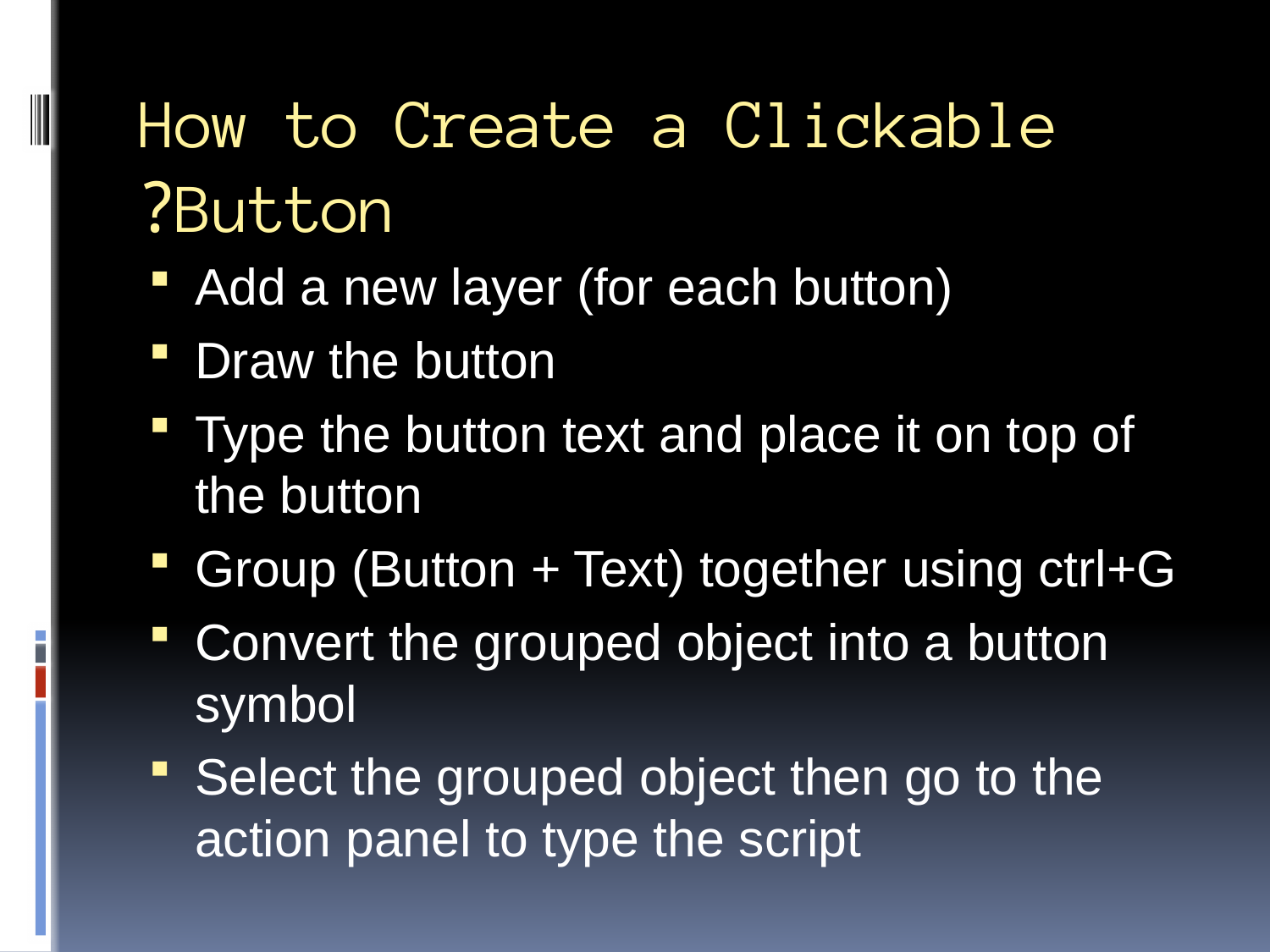

# How to Create a Clickable  Button?
Add a new layer (for each button)
Draw the button
Type the button text and place it on top of the button
Group (Button + Text) together using ctrl+G
Convert the grouped object into a button symbol
Select the grouped object then go to the action panel to type the script